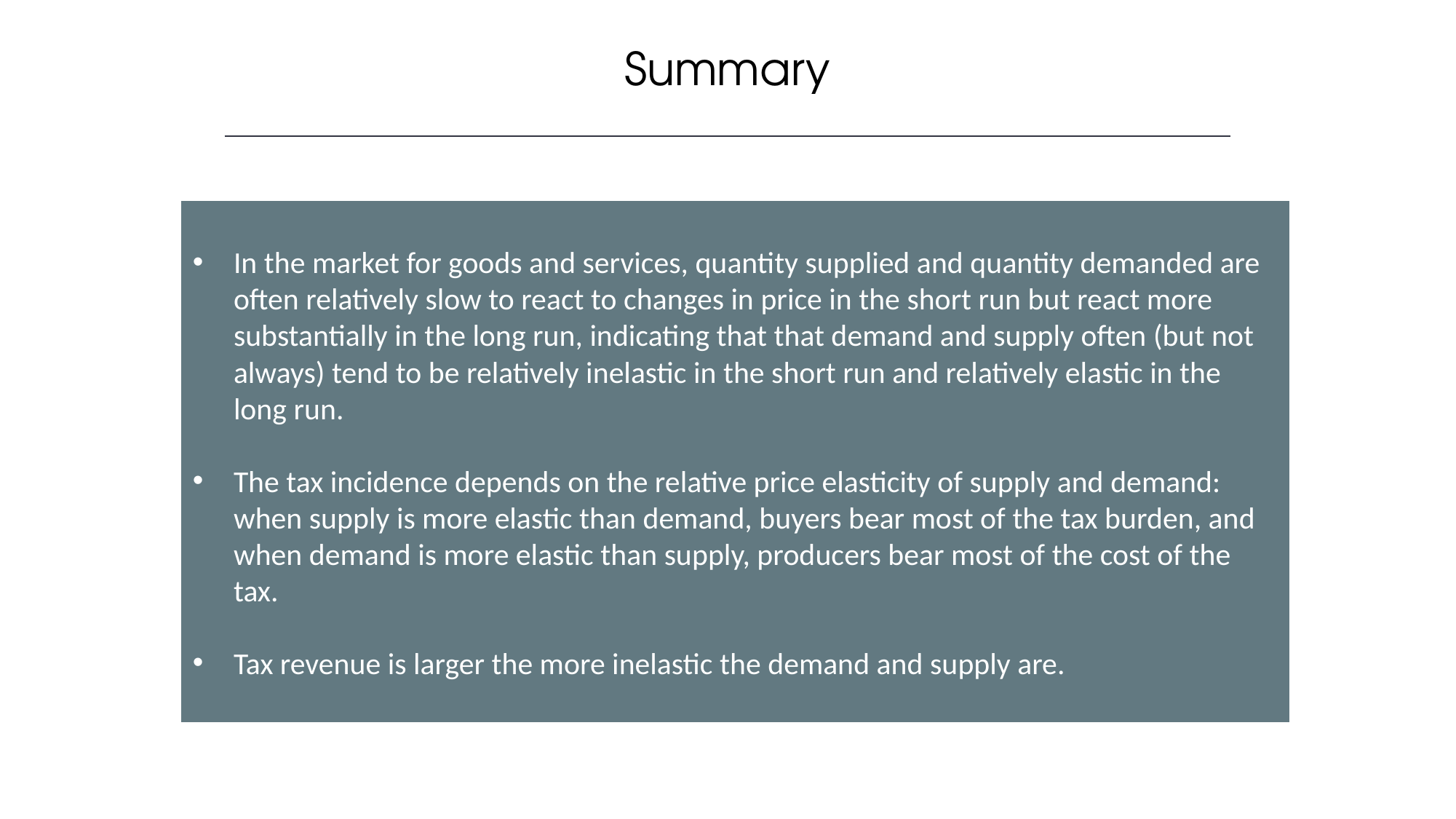

Summary

In the market for goods and services, quantity supplied and quantity demanded are often relatively slow to react to changes in price in the short run but react more substantially in the long run, indicating that that demand and supply often (but not always) tend to be relatively inelastic in the short run and relatively elastic in the long run.

The tax incidence depends on the relative price elasticity of supply and demand: when supply is more elastic than demand, buyers bear most of the tax burden, and when demand is more elastic than supply, producers bear most of the cost of the tax.

Tax revenue is larger the more inelastic the demand and supply are.